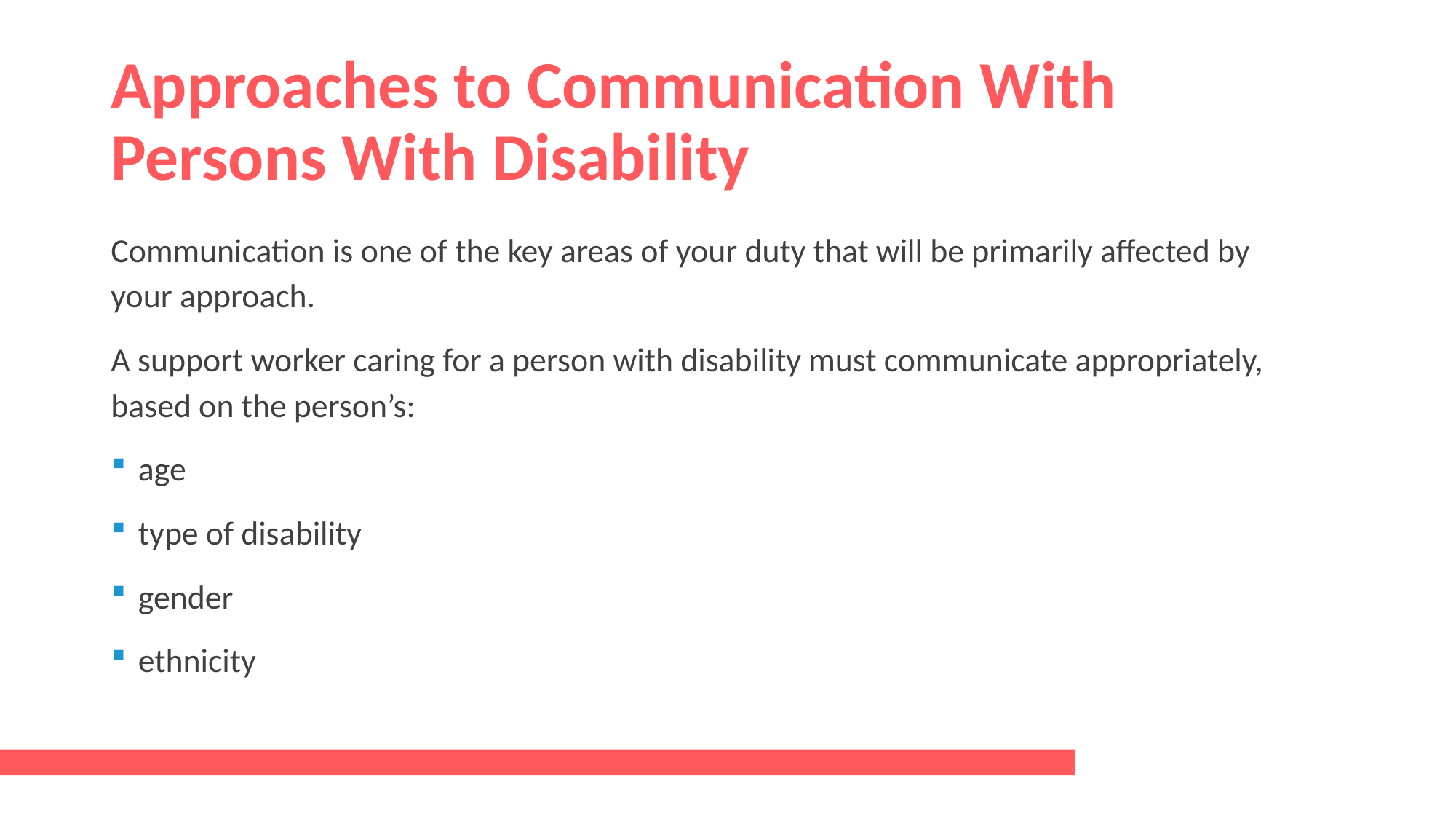

# Approaches to Communication With Persons With Disability
Communication is one of the key areas of your duty that will be primarily affected by your approach.
A support worker caring for a person with disability must communicate appropriately, based on the person’s:
age
type of disability
gender
ethnicity